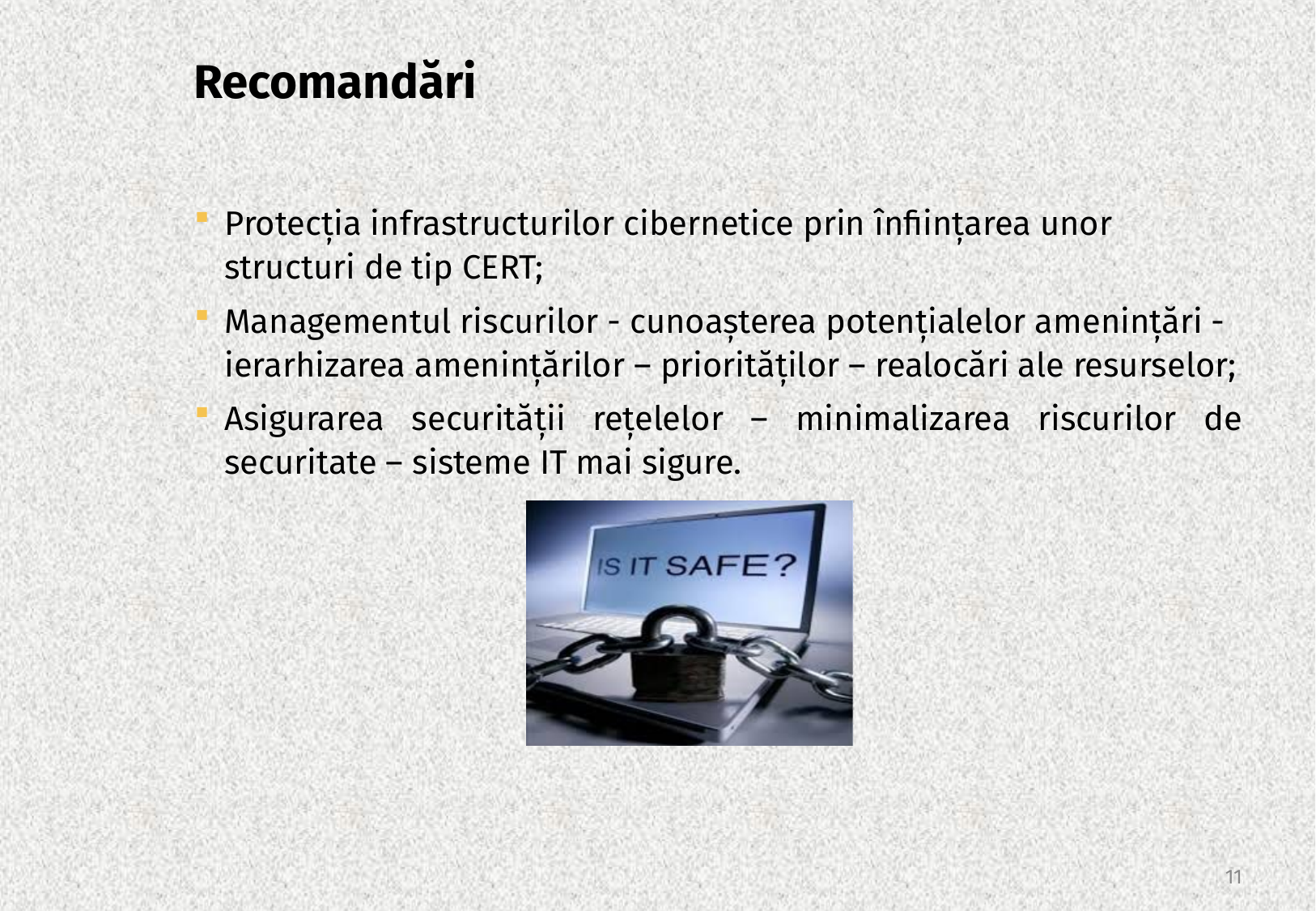

# Recomandări
Protecția infrastructurilor cibernetice prin înființarea unor structuri de tip CERT;
Managementul riscurilor - cunoașterea potențialelor amenințări - ierarhizarea amenințărilor – priorităților – realocări ale resurselor;
Asigurarea securității rețelelor – minimalizarea riscurilor de securitate – sisteme IT mai sigure.

11